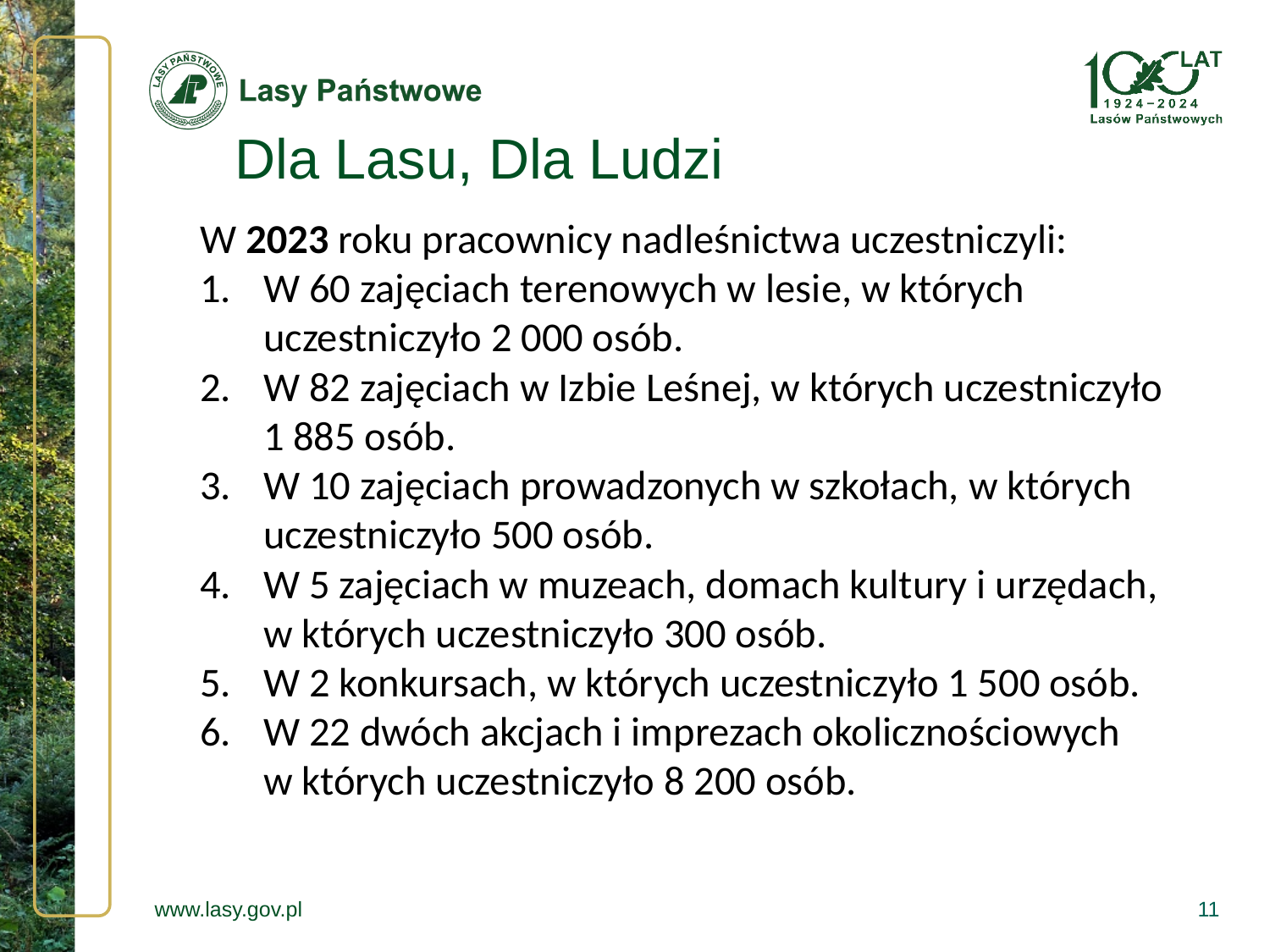

# Dla Lasu, Dla Ludzi
W 2023 roku pracownicy nadleśnictwa uczestniczyli:
W 60 zajęciach terenowych w lesie, w których uczestniczyło 2 000 osób.
W 82 zajęciach w Izbie Leśnej, w których uczestniczyło 1 885 osób.
W 10 zajęciach prowadzonych w szkołach, w których uczestniczyło 500 osób.
W 5 zajęciach w muzeach, domach kultury i urzędach, w których uczestniczyło 300 osób.
W 2 konkursach, w których uczestniczyło 1 500 osób.
W 22 dwóch akcjach i imprezach okolicznościowych
w których uczestniczyło 8 200 osób.